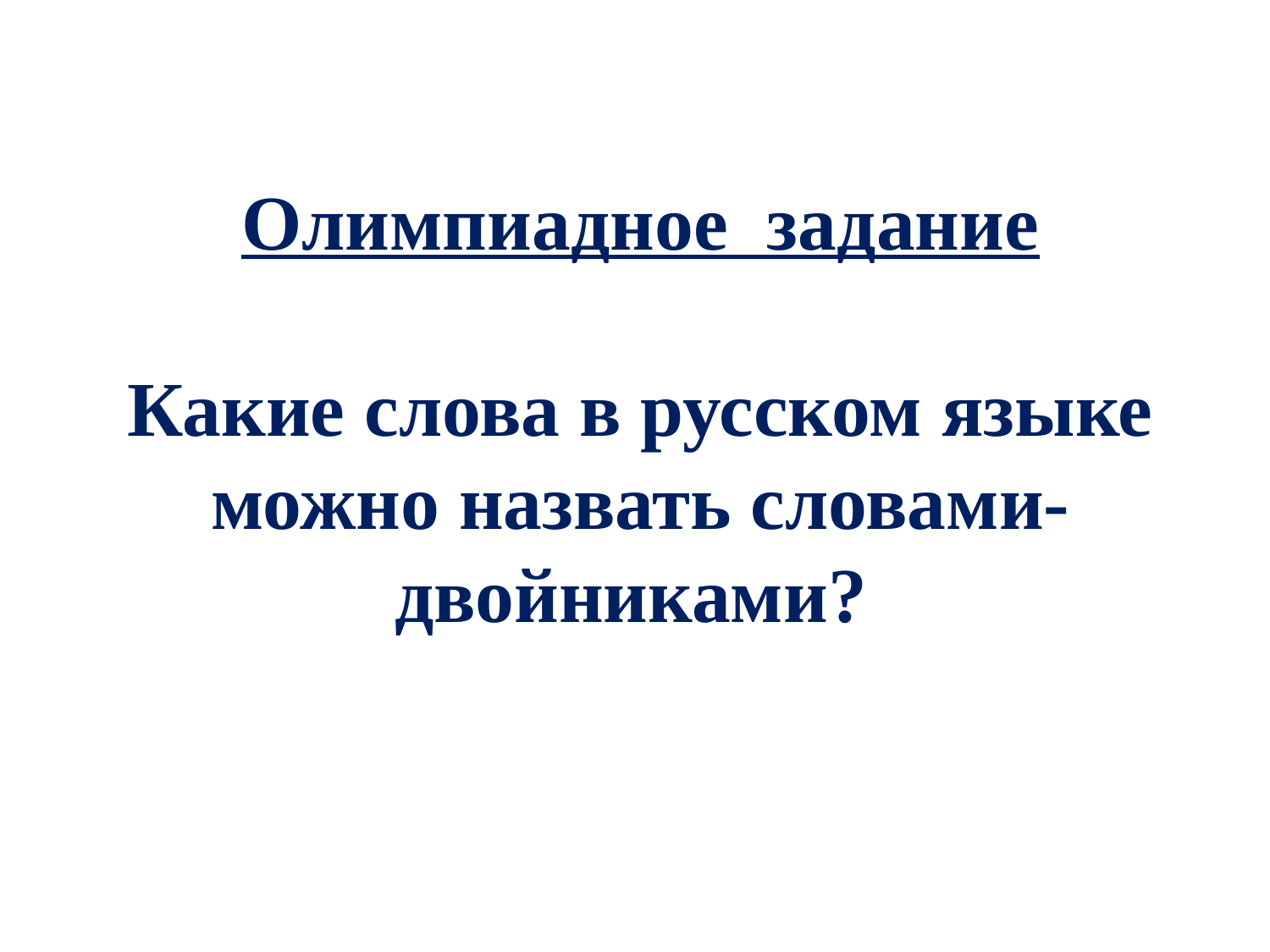

# Олимпиадное  задание Какие слова в русском языке можно назвать словами-двойниками?